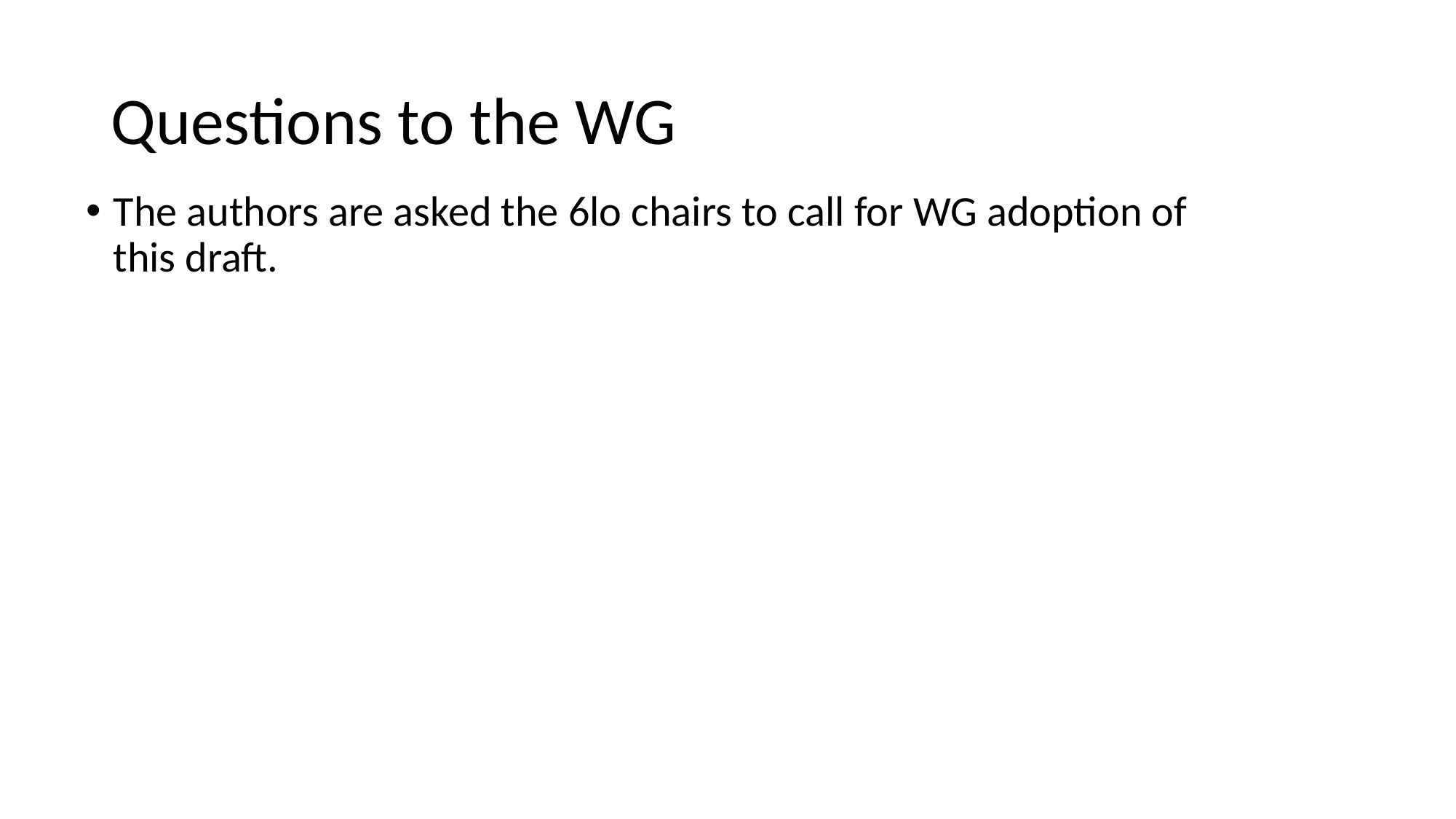

# Questions to the WG
The authors are asked the 6lo chairs to call for WG adoption of this draft.